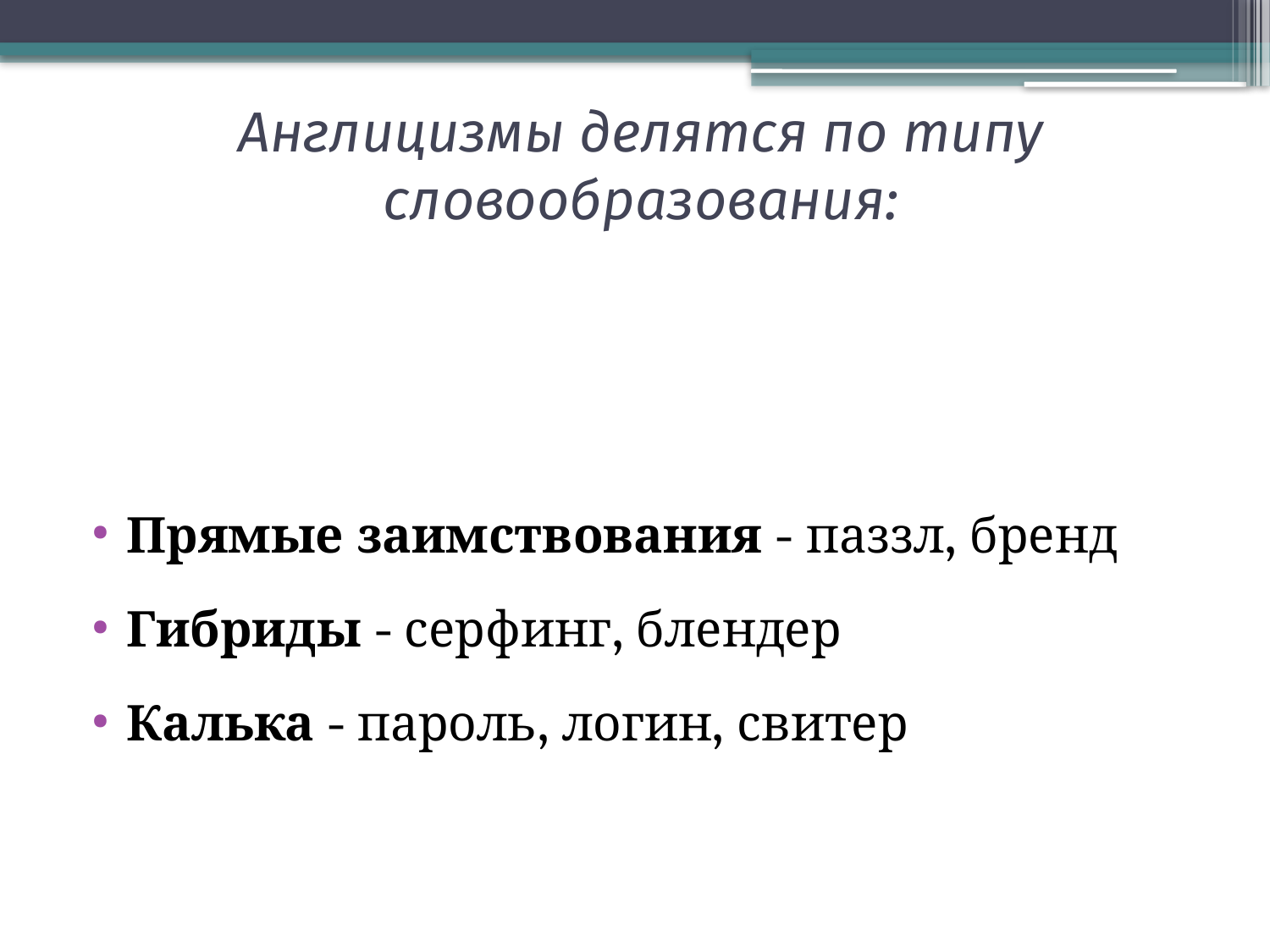

# Англицизмы делятся по типу словообразования:
Прямые заимствования - паззл, бренд
Гибриды - серфинг, блендер
Калька - пароль, логин, свитер